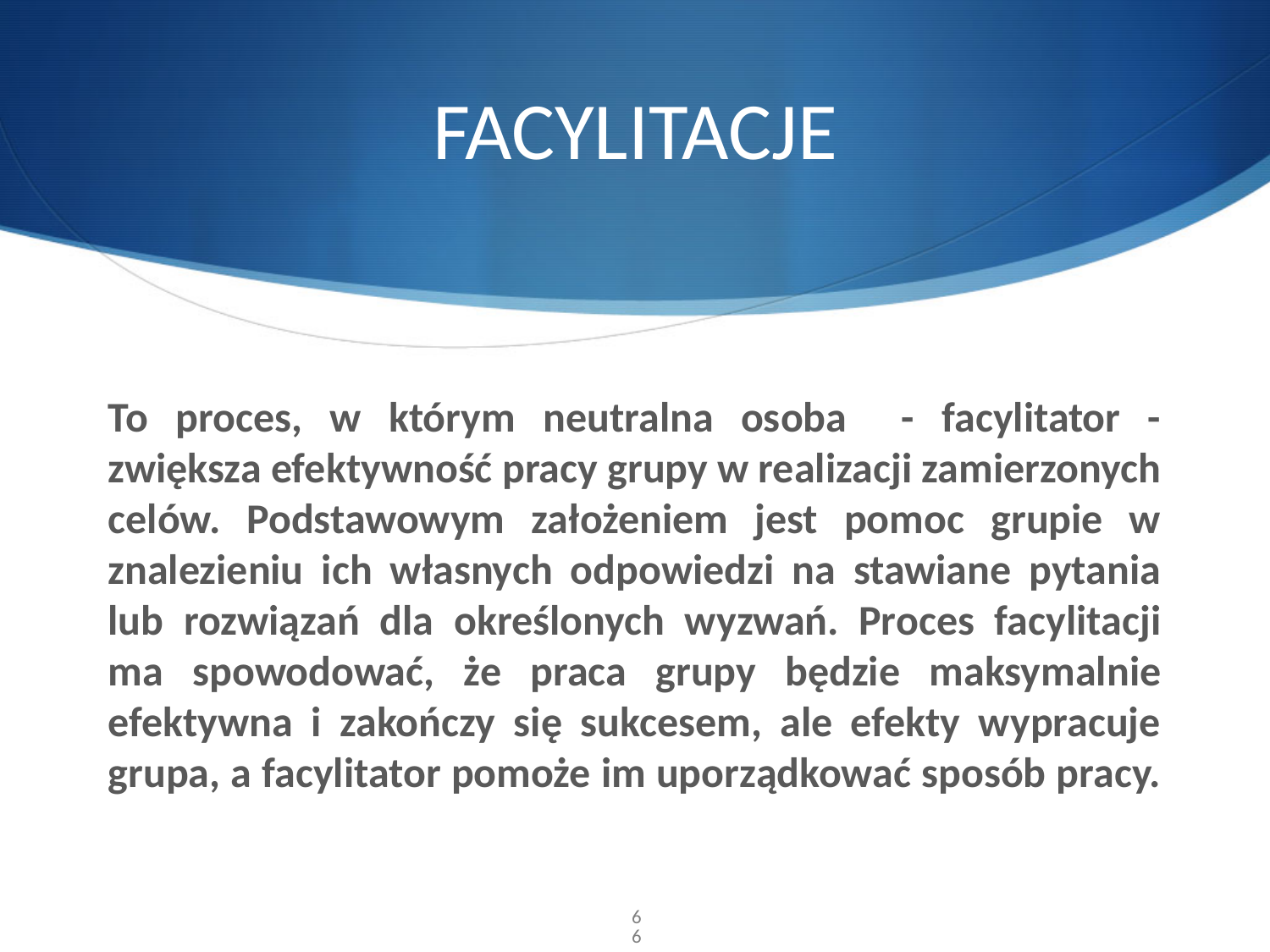

# FACYLITACJE
To proces, w którym neutralna osoba  - facylitator - zwiększa efektywność pracy grupy w realizacji zamierzonych celów. Podstawowym założeniem jest pomoc grupie w znalezieniu ich własnych odpowiedzi na stawiane pytania lub rozwiązań dla określonych wyzwań. Proces facylitacji ma spowodować, że praca grupy będzie maksymalnie efektywna i zakończy się sukcesem, ale efekty wypracuje grupa, a facylitator pomoże im uporządkować sposób pracy.
66